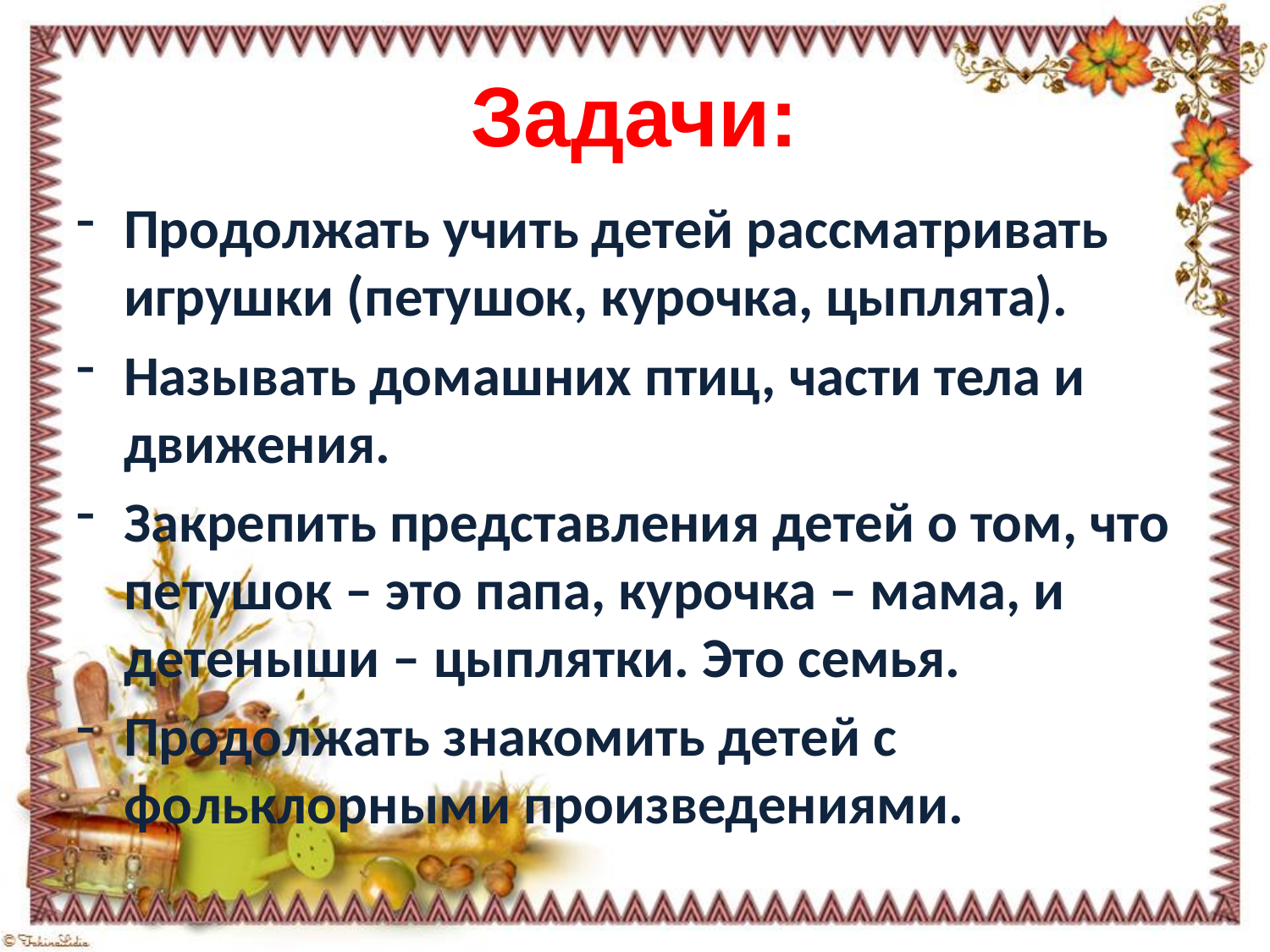

# Задачи:
Продолжать учить детей рассматривать игрушки (петушок, курочка, цыплята).
Называть домашних птиц, части тела и движения.
Закрепить представления детей о том, что петушок – это папа, курочка – мама, и детеныши – цыплятки. Это семья.
Продолжать знакомить детей с фольклорными произведениями.